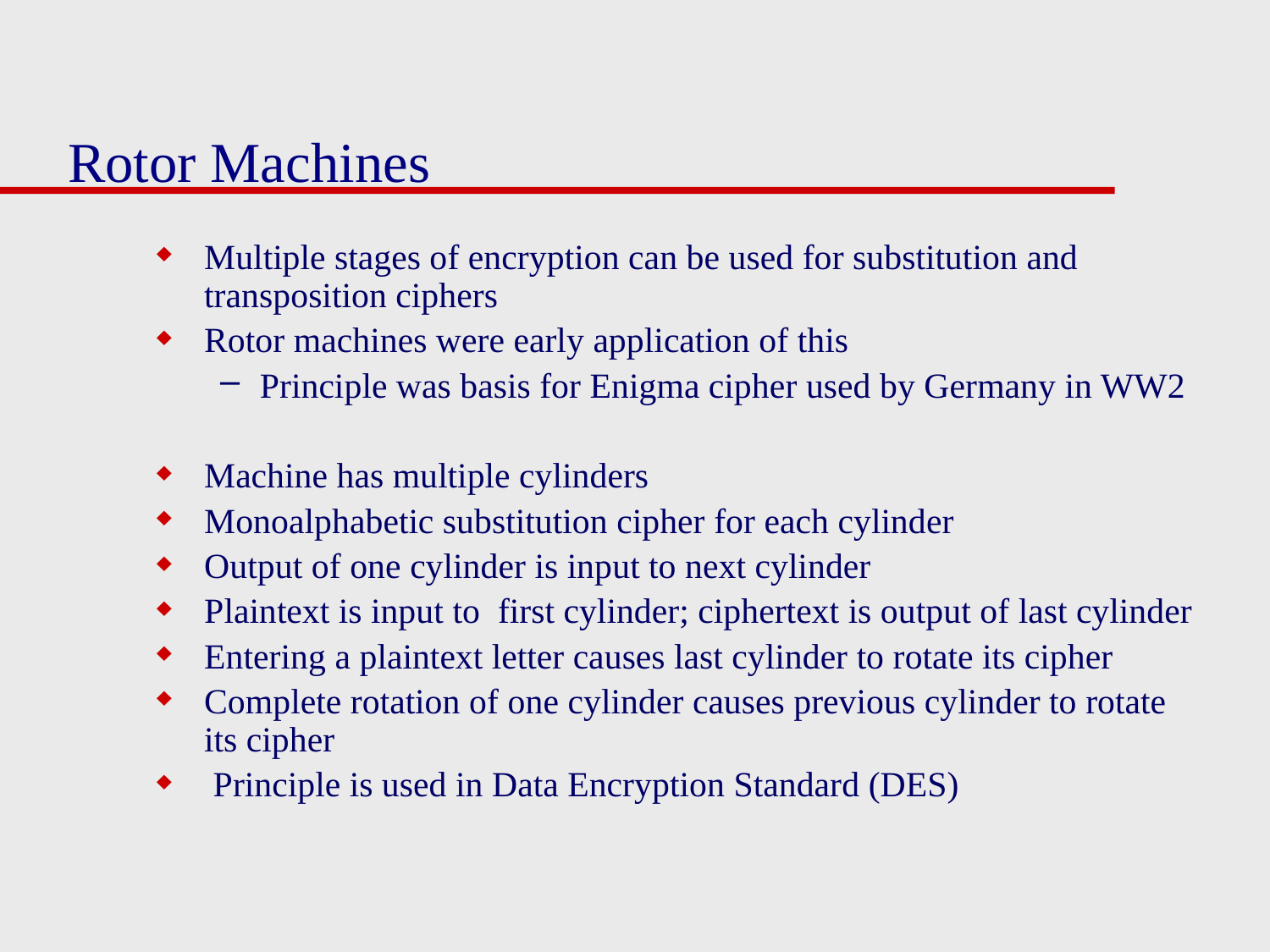

# Rotor Machines
Multiple stages of encryption can be used for substitution and transposition ciphers
Rotor machines were early application of this
Principle was basis for Enigma cipher used by Germany in WW2

Machine has multiple cylinders
Monoalphabetic substitution cipher for each cylinder
Output of one cylinder is input to next cylinder
Plaintext is input to  first cylinder; ciphertext is output of last cylinder
Entering a plaintext letter causes last cylinder to rotate its cipher
Complete rotation of one cylinder causes previous cylinder to rotate its cipher
 Principle is used in Data Encryption Standard (DES)